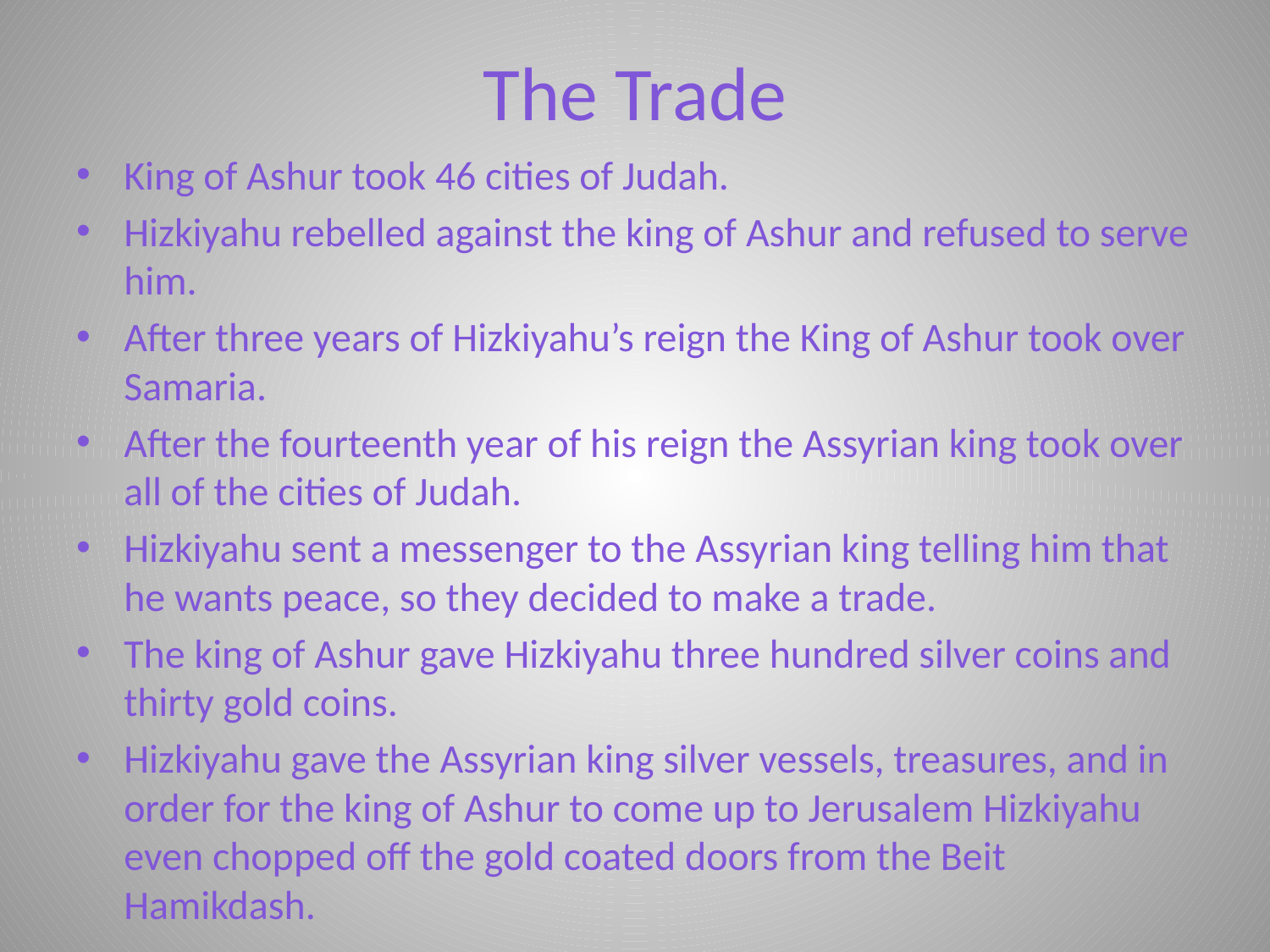

# The Trade
King of Ashur took 46 cities of Judah.
Hizkiyahu rebelled against the king of Ashur and refused to serve him.
After three years of Hizkiyahu’s reign the King of Ashur took over Samaria.
After the fourteenth year of his reign the Assyrian king took over all of the cities of Judah.
Hizkiyahu sent a messenger to the Assyrian king telling him that he wants peace, so they decided to make a trade.
The king of Ashur gave Hizkiyahu three hundred silver coins and thirty gold coins.
Hizkiyahu gave the Assyrian king silver vessels, treasures, and in order for the king of Ashur to come up to Jerusalem Hizkiyahu even chopped off the gold coated doors from the Beit Hamikdash.